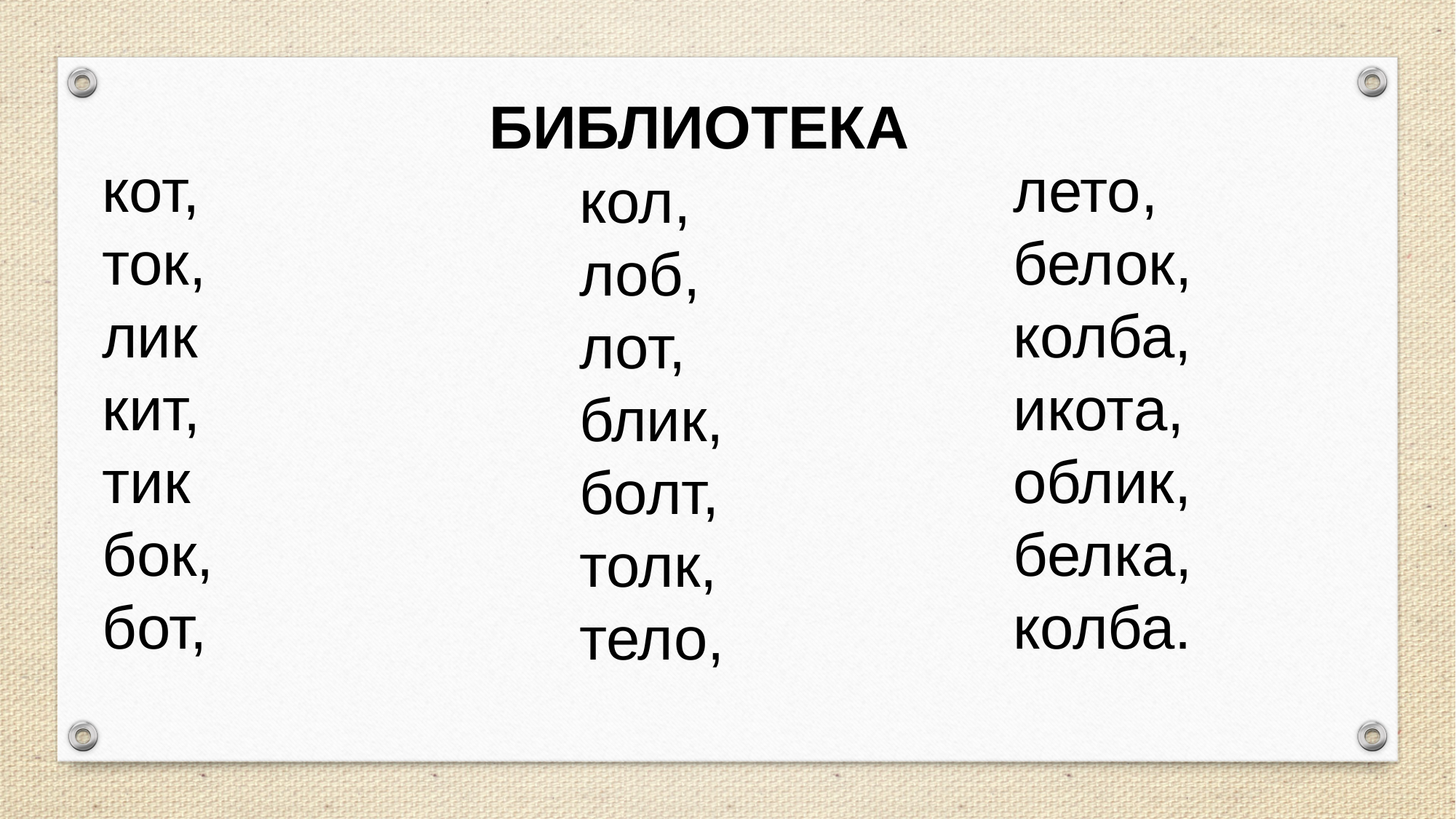

БИБЛИОТЕКА
кот,
ток,
лик
кит,
тик
бок,
бот,

лето,
белок,
колба,
икота,
облик,
белка,
колба.

кол,
лоб,
лот,
блик,
болт,
толк,
тело,